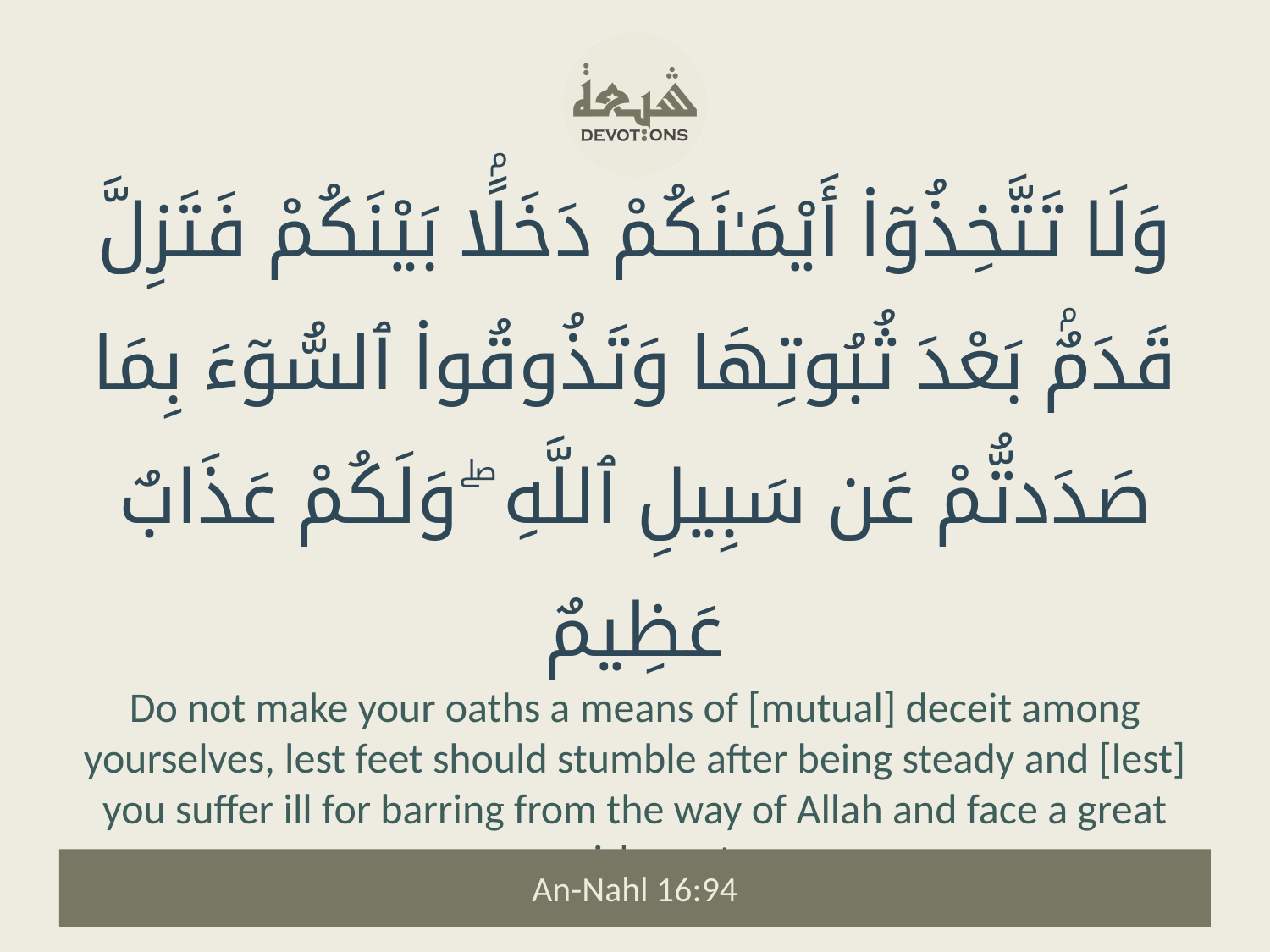

وَلَا تَتَّخِذُوٓا۟ أَيْمَـٰنَكُمْ دَخَلًۢا بَيْنَكُمْ فَتَزِلَّ قَدَمٌۢ بَعْدَ ثُبُوتِهَا وَتَذُوقُوا۟ ٱلسُّوٓءَ بِمَا صَدَدتُّمْ عَن سَبِيلِ ٱللَّهِ ۖ وَلَكُمْ عَذَابٌ عَظِيمٌ
Do not make your oaths a means of [mutual] deceit among yourselves, lest feet should stumble after being steady and [lest] you suffer ill for barring from the way of Allah and face a great punishment.
An-Nahl 16:94